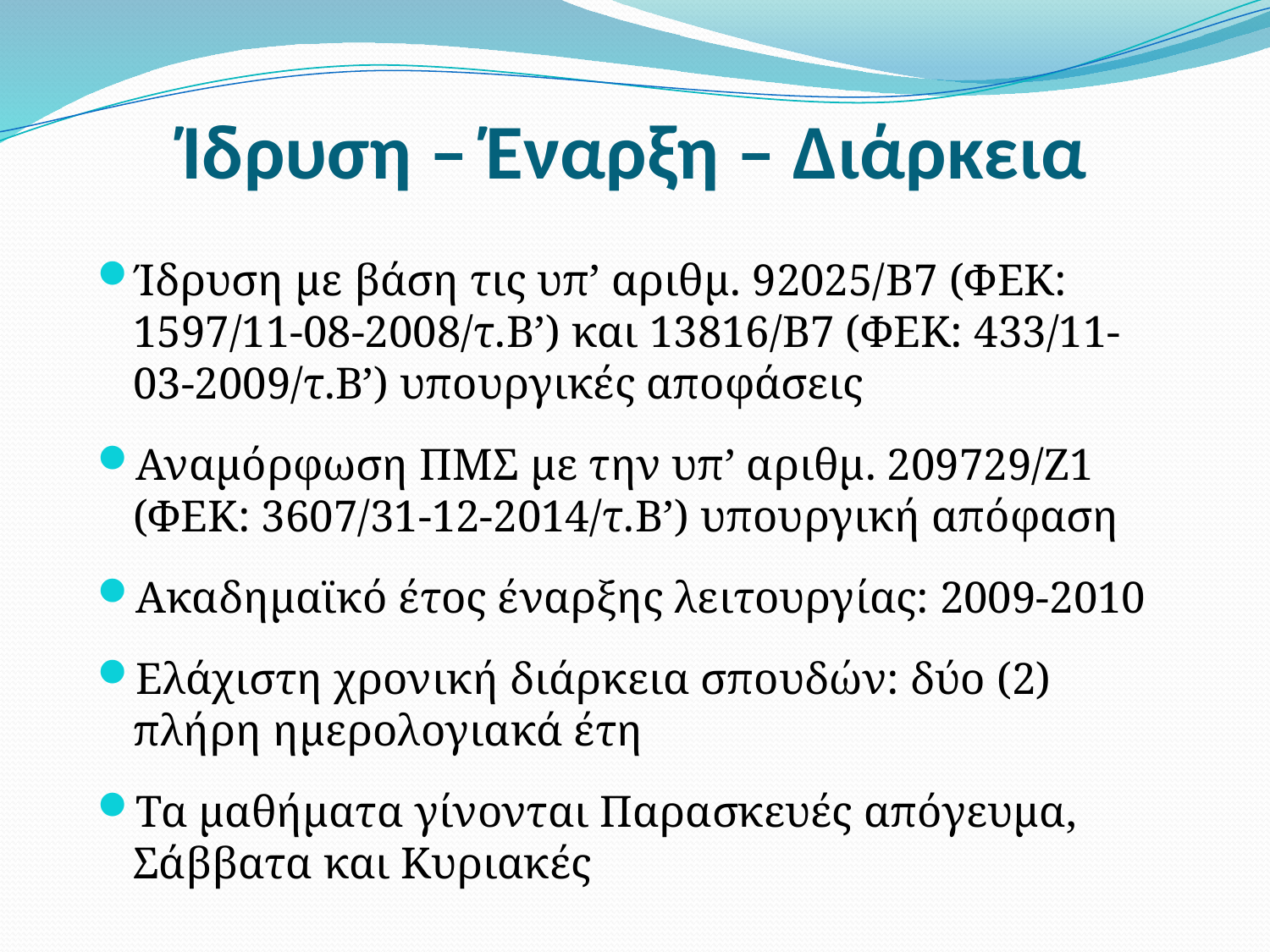

# Ίδρυση – Έναρξη – Διάρκεια
Ίδρυση με βάση τις υπ’ αριθμ. 92025/B7 (ΦΕΚ: 1597/11-08-2008/τ.B’) και 13816/Β7 (ΦΕΚ: 433/11-03-2009/τ.Β’) υπουργικές αποφάσεις

Αναμόρφωση ΠΜΣ με την υπ’ αριθμ. 209729/Ζ1 (ΦΕΚ: 3607/31-12-2014/τ.B’) υπουργική απόφαση

Ακαδημαϊκό έτος έναρξης λειτουργίας: 2009-2010

Ελάχιστη χρονική διάρκεια σπουδών: δύο (2) πλήρη ημερολογιακά έτη

Τα μαθήματα γίνονται Παρασκευές απόγευμα, Σάββατα και Κυριακές